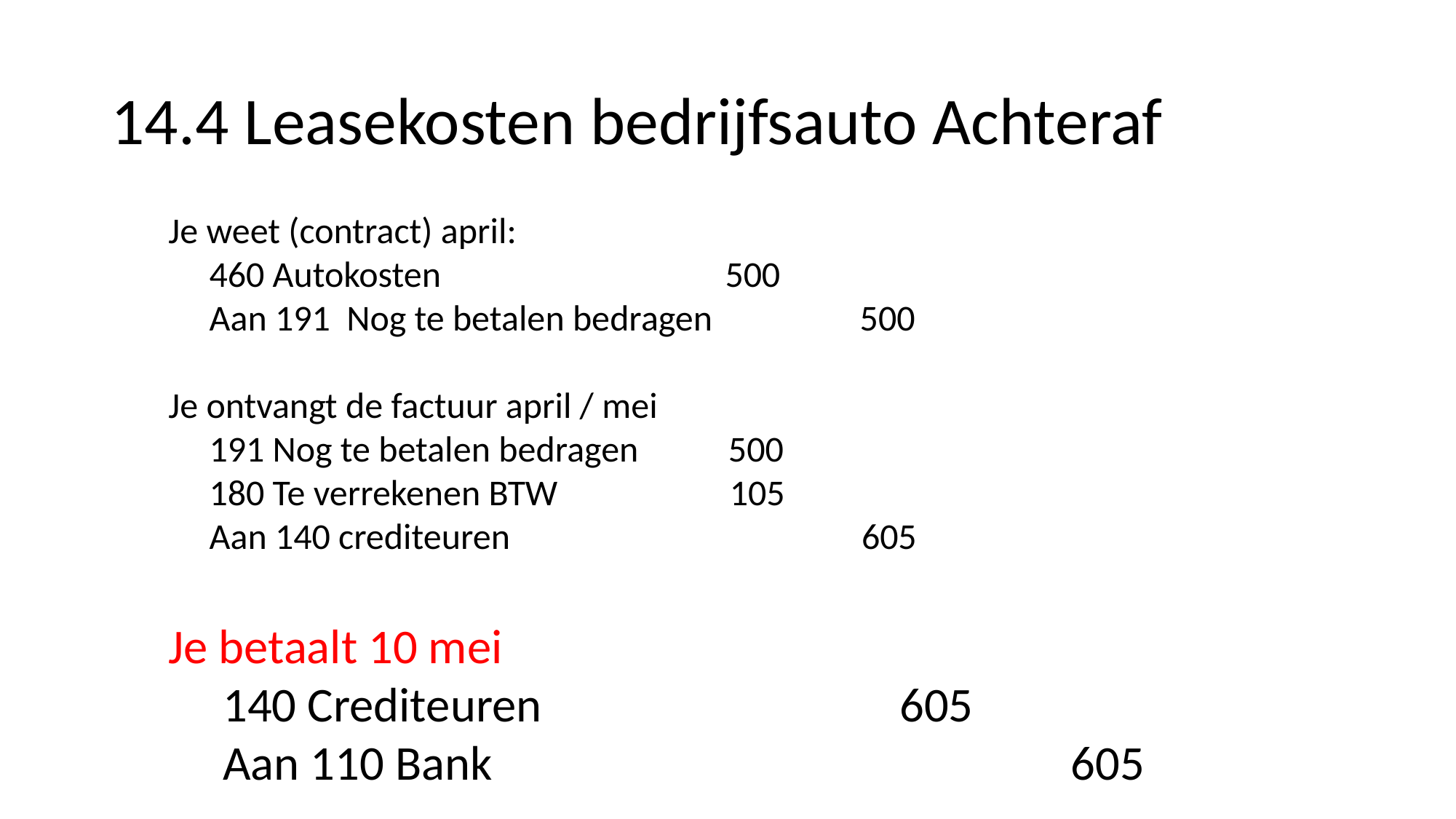

# 14.4 Leasekosten bedrijfsauto Achteraf
Je weet (contract) april:
     460 Autokosten	                            500
     Aan 191  Nog te betalen bedragen                  500

Je ontvangt de factuur april / mei
     191 Nog te betalen bedragen           500
     180 Te verrekenen BTW                     105
     Aan 140 crediteuren                                           605

Je betaalt 10 mei
     140 Crediteuren	                           605
     Aan 110 Bank                                                     605